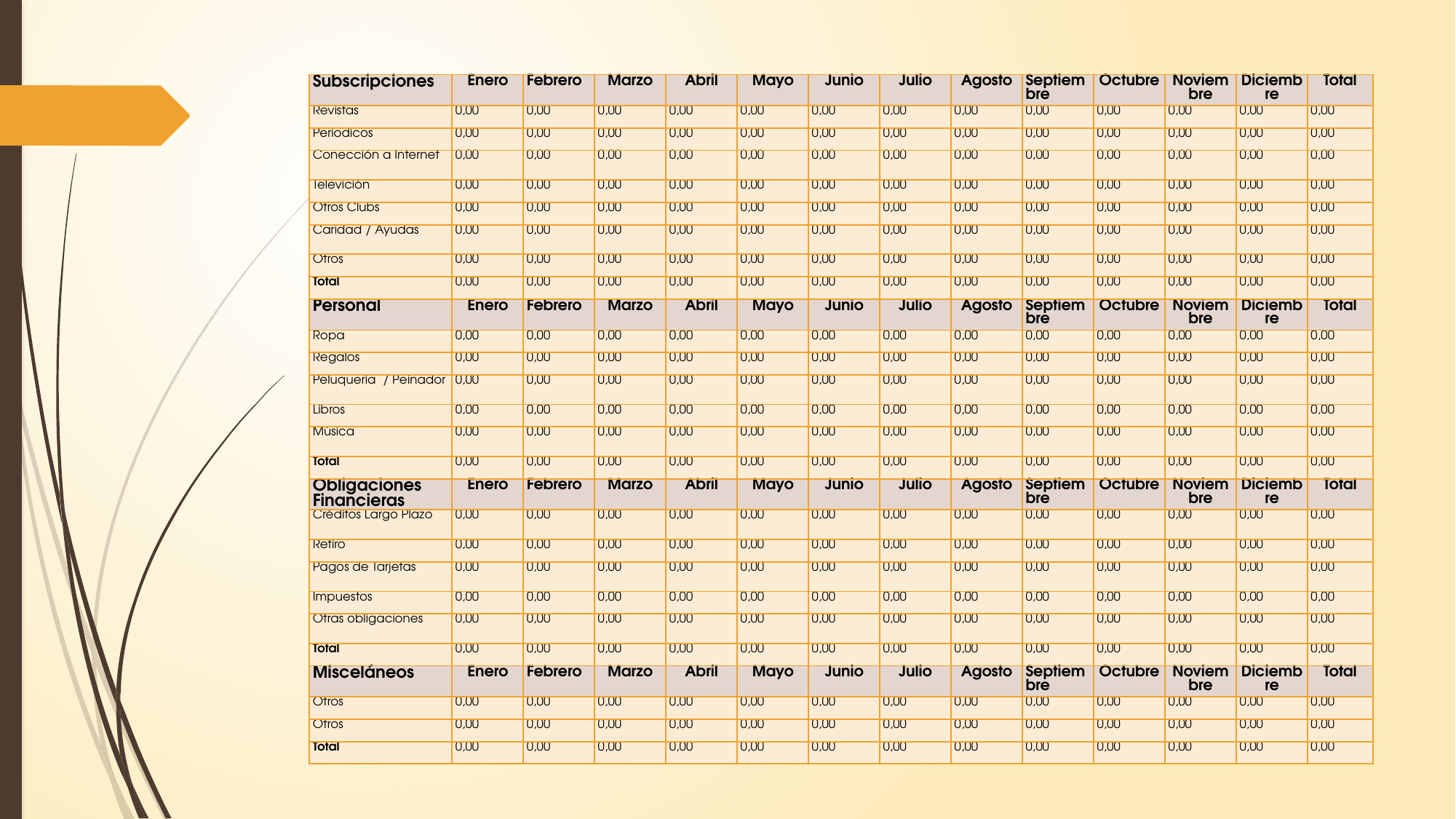

#
| Subscripciones | Enero | Febrero | Marzo | Abril | Mayo | Junio | Julio | Agosto | Septiembre | Octubre | Noviembre | Diciembre | Total |
| --- | --- | --- | --- | --- | --- | --- | --- | --- | --- | --- | --- | --- | --- |
| Revistas | 0,00 | 0,00 | 0,00 | 0,00 | 0,00 | 0,00 | 0,00 | 0,00 | 0,00 | 0,00 | 0,00 | 0,00 | 0,00 |
| Periodicos | 0,00 | 0,00 | 0,00 | 0,00 | 0,00 | 0,00 | 0,00 | 0,00 | 0,00 | 0,00 | 0,00 | 0,00 | 0,00 |
| Conección a Internet | 0,00 | 0,00 | 0,00 | 0,00 | 0,00 | 0,00 | 0,00 | 0,00 | 0,00 | 0,00 | 0,00 | 0,00 | 0,00 |
| Televición | 0,00 | 0,00 | 0,00 | 0,00 | 0,00 | 0,00 | 0,00 | 0,00 | 0,00 | 0,00 | 0,00 | 0,00 | 0,00 |
| Otros Clubs | 0,00 | 0,00 | 0,00 | 0,00 | 0,00 | 0,00 | 0,00 | 0,00 | 0,00 | 0,00 | 0,00 | 0,00 | 0,00 |
| Caridad / Ayudas | 0,00 | 0,00 | 0,00 | 0,00 | 0,00 | 0,00 | 0,00 | 0,00 | 0,00 | 0,00 | 0,00 | 0,00 | 0,00 |
| Otros | 0,00 | 0,00 | 0,00 | 0,00 | 0,00 | 0,00 | 0,00 | 0,00 | 0,00 | 0,00 | 0,00 | 0,00 | 0,00 |
| Total | 0,00 | 0,00 | 0,00 | 0,00 | 0,00 | 0,00 | 0,00 | 0,00 | 0,00 | 0,00 | 0,00 | 0,00 | 0,00 |
| Personal | Enero | Febrero | Marzo | Abril | Mayo | Junio | Julio | Agosto | Septiembre | Octubre | Noviembre | Diciembre | Total |
| Ropa | 0,00 | 0,00 | 0,00 | 0,00 | 0,00 | 0,00 | 0,00 | 0,00 | 0,00 | 0,00 | 0,00 | 0,00 | 0,00 |
| Regalos | 0,00 | 0,00 | 0,00 | 0,00 | 0,00 | 0,00 | 0,00 | 0,00 | 0,00 | 0,00 | 0,00 | 0,00 | 0,00 |
| Peluquería / Peinador | 0,00 | 0,00 | 0,00 | 0,00 | 0,00 | 0,00 | 0,00 | 0,00 | 0,00 | 0,00 | 0,00 | 0,00 | 0,00 |
| Libros | 0,00 | 0,00 | 0,00 | 0,00 | 0,00 | 0,00 | 0,00 | 0,00 | 0,00 | 0,00 | 0,00 | 0,00 | 0,00 |
| Música | 0,00 | 0,00 | 0,00 | 0,00 | 0,00 | 0,00 | 0,00 | 0,00 | 0,00 | 0,00 | 0,00 | 0,00 | 0,00 |
| Total | 0,00 | 0,00 | 0,00 | 0,00 | 0,00 | 0,00 | 0,00 | 0,00 | 0,00 | 0,00 | 0,00 | 0,00 | 0,00 |
| Obligaciones Financieras | Enero | Febrero | Marzo | Abril | Mayo | Junio | Julio | Agosto | Septiembre | Octubre | Noviembre | Diciembre | Total |
| Créditos Largo Plazo | 0,00 | 0,00 | 0,00 | 0,00 | 0,00 | 0,00 | 0,00 | 0,00 | 0,00 | 0,00 | 0,00 | 0,00 | 0,00 |
| Retiro | 0,00 | 0,00 | 0,00 | 0,00 | 0,00 | 0,00 | 0,00 | 0,00 | 0,00 | 0,00 | 0,00 | 0,00 | 0,00 |
| Pagos de Tarjetas | 0,00 | 0,00 | 0,00 | 0,00 | 0,00 | 0,00 | 0,00 | 0,00 | 0,00 | 0,00 | 0,00 | 0,00 | 0,00 |
| Impuestos | 0,00 | 0,00 | 0,00 | 0,00 | 0,00 | 0,00 | 0,00 | 0,00 | 0,00 | 0,00 | 0,00 | 0,00 | 0,00 |
| Otras obligaciones | 0,00 | 0,00 | 0,00 | 0,00 | 0,00 | 0,00 | 0,00 | 0,00 | 0,00 | 0,00 | 0,00 | 0,00 | 0,00 |
| Total | 0,00 | 0,00 | 0,00 | 0,00 | 0,00 | 0,00 | 0,00 | 0,00 | 0,00 | 0,00 | 0,00 | 0,00 | 0,00 |
| Misceláneos | Enero | Febrero | Marzo | Abril | Mayo | Junio | Julio | Agosto | Septiembre | Octubre | Noviembre | Diciembre | Total |
| Otros | 0,00 | 0,00 | 0,00 | 0,00 | 0,00 | 0,00 | 0,00 | 0,00 | 0,00 | 0,00 | 0,00 | 0,00 | 0,00 |
| Otros | 0,00 | 0,00 | 0,00 | 0,00 | 0,00 | 0,00 | 0,00 | 0,00 | 0,00 | 0,00 | 0,00 | 0,00 | 0,00 |
| Total | 0,00 | 0,00 | 0,00 | 0,00 | 0,00 | 0,00 | 0,00 | 0,00 | 0,00 | 0,00 | 0,00 | 0,00 | 0,00 |